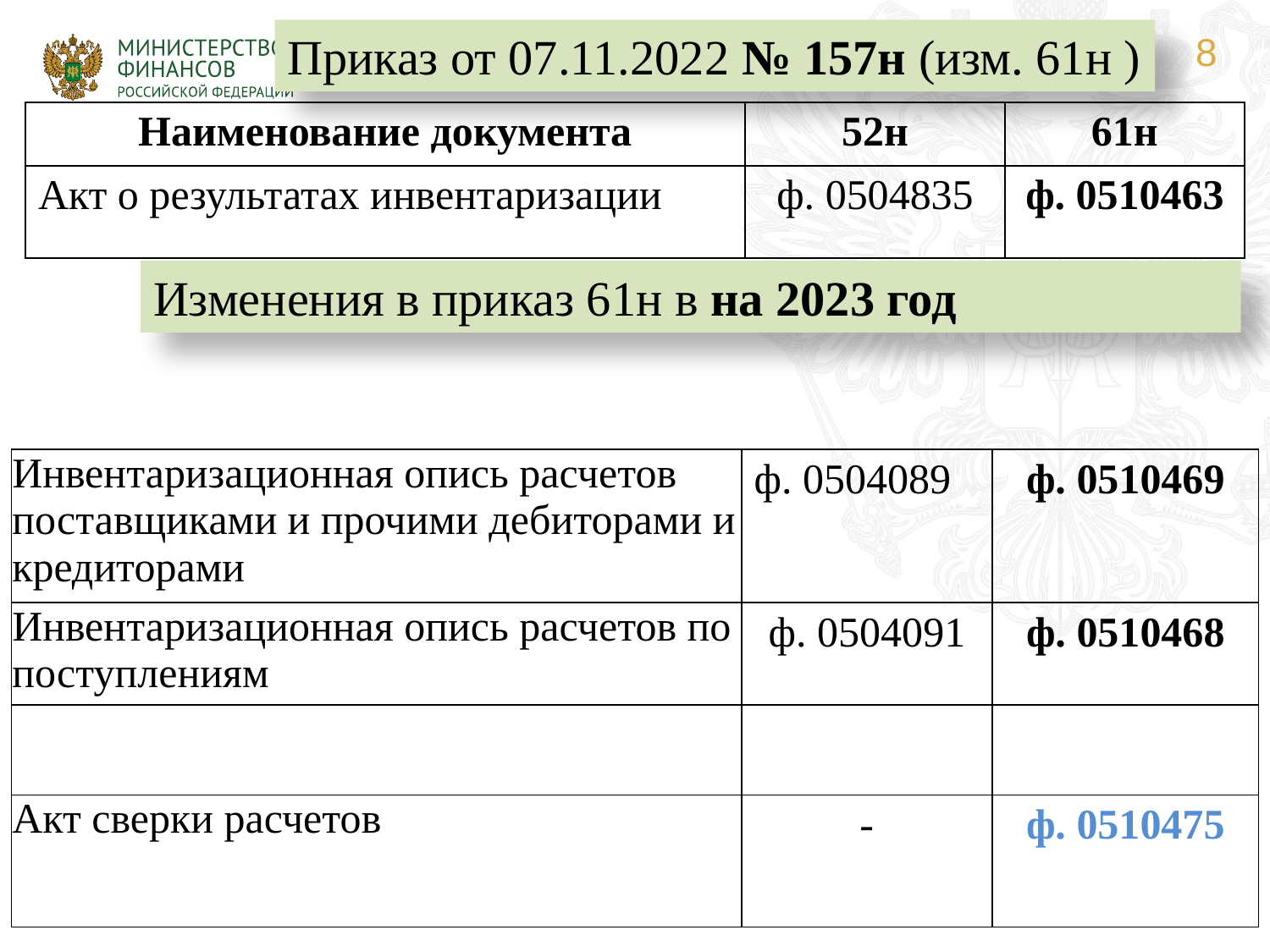

Приказ от 07.11.2022 № 157н (изм. 61н )
| Наименование документа | 52н | 61н |
| --- | --- | --- |
| Акт о результатах инвентаризации | ф. 0504835 | ф. 0510463 |
Изменения в приказ 61н в на 2023 год
| Инвентаризационная опись расчетов поставщиками и прочими дебиторами и кредиторами | ф. 0504089 | ф. 0510469 |
| --- | --- | --- |
| Инвентаризационная опись расчетов по поступлениям | ф. 0504091 | ф. 0510468 |
|  |  |  |
| Акт сверки расчетов | - | ф. 0510475 |